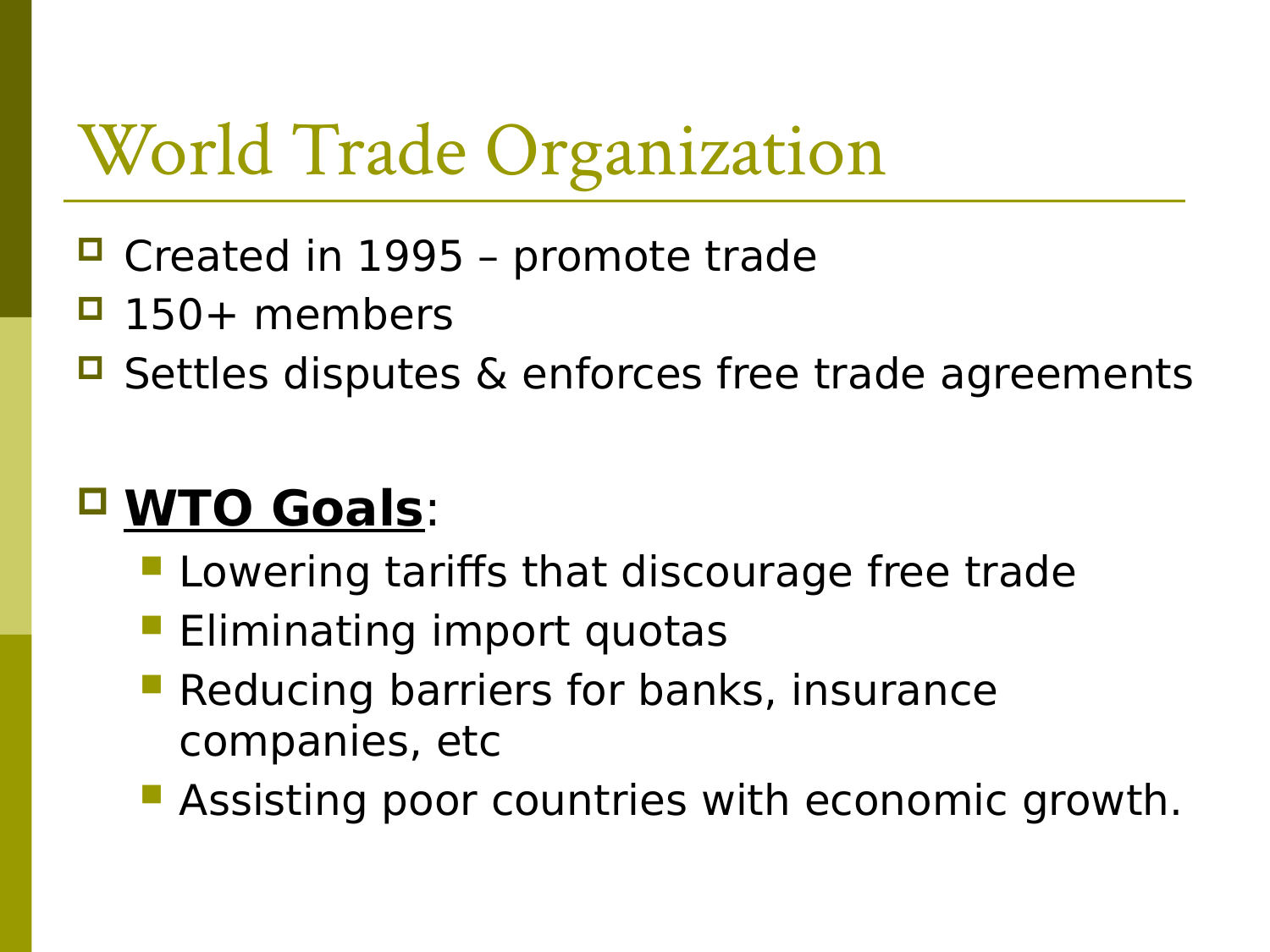

# World Trade Organization
Created in 1995 – promote trade
150+ members
Settles disputes & enforces free trade agreements

WTO Goals:
Lowering tariffs that discourage free trade
Eliminating import quotas
Reducing barriers for banks, insurance companies, etc
Assisting poor countries with economic growth.